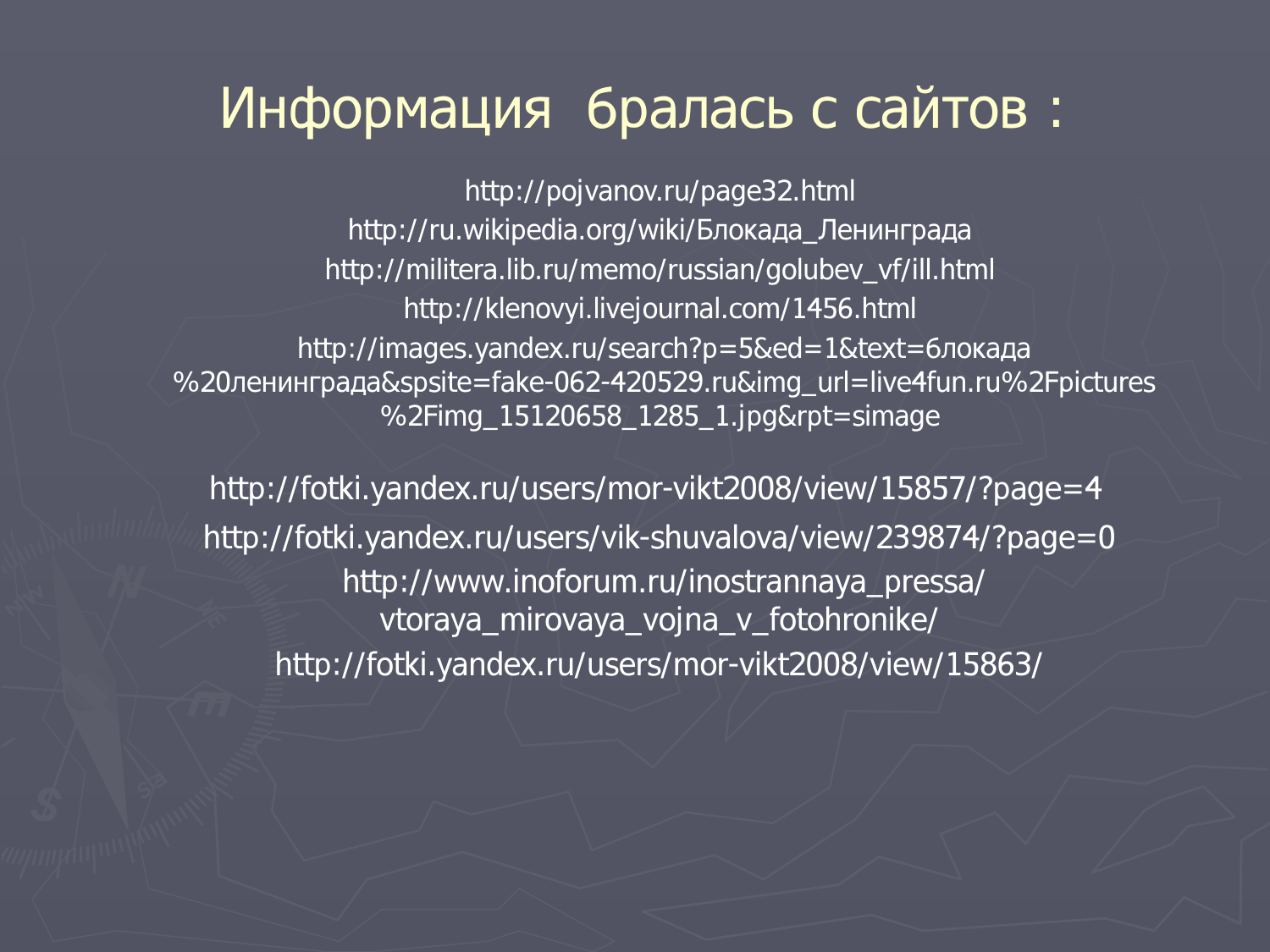

# Информация  бралась с сайтов :
http://pojvanov.ru/page32.html
http://ru.wikipedia.org/wiki/Блокада_Ленинграда
http://militera.lib.ru/memo/russian/golubev_vf/ill.html
http://klenovyi.livejournal.com/1456.html
http://images.yandex.ru/search?p=5&ed=1&text=блокада%20ленинграда&spsite=fake-062-420529.ru&img_url=live4fun.ru%2Fpictures%2Fimg_15120658_1285_1.jpg&rpt=simage
http://fotki.yandex.ru/users/mor-vikt2008/view/15857/?page=4
http://fotki.yandex.ru/users/vik-shuvalova/view/239874/?page=0
http://www.inoforum.ru/inostrannaya_pressa/vtoraya_mirovaya_vojna_v_fotohronike/
http://fotki.yandex.ru/users/mor-vikt2008/view/15863/